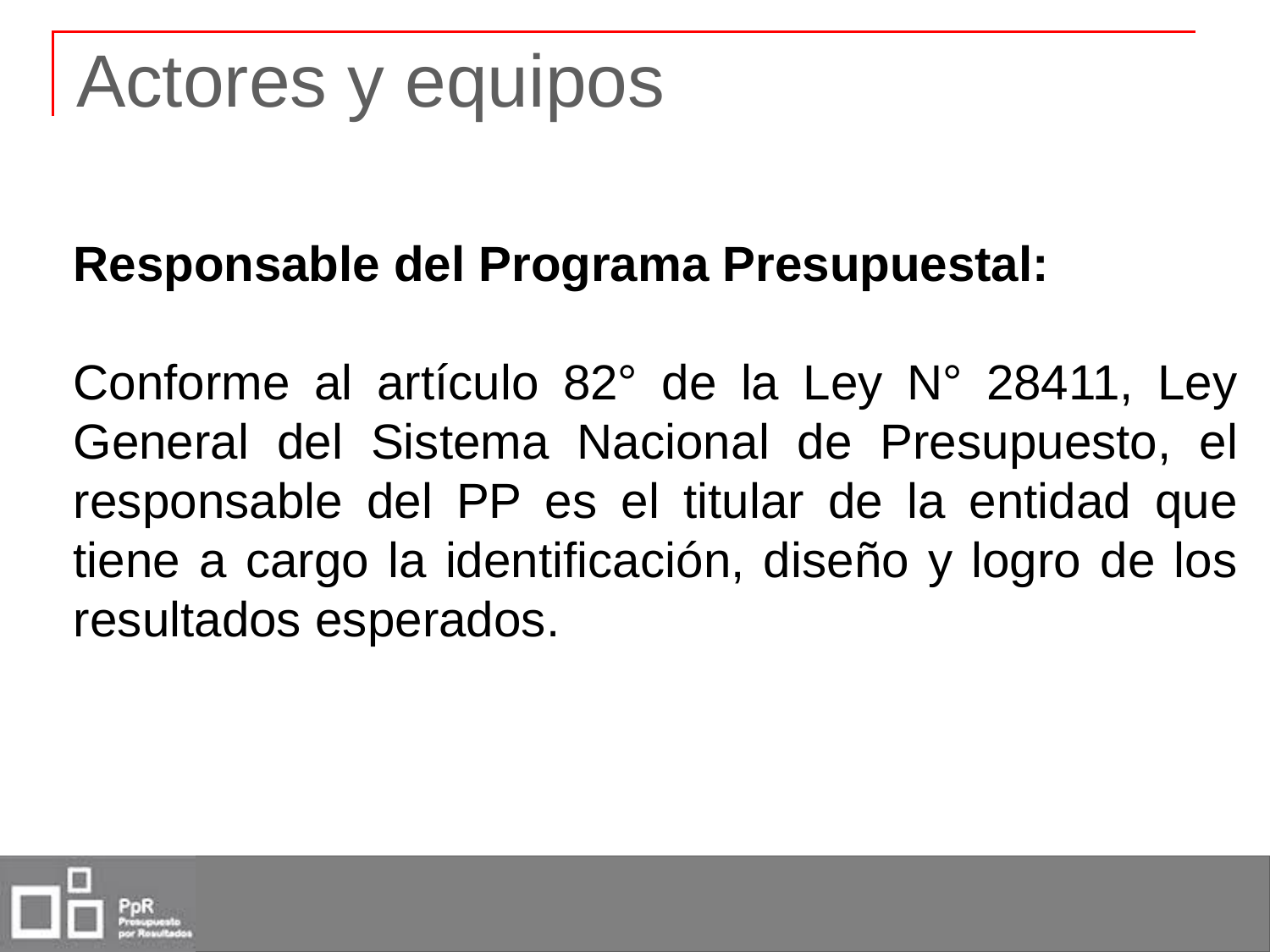

# Actores y equipos
Responsable del Programa Presupuestal:

Conforme al artículo 82° de la Ley N° 28411, Ley General del Sistema Nacional de Presupuesto, el responsable del PP es el titular de la entidad que tiene a cargo la identificación, diseño y logro de los resultados esperados.